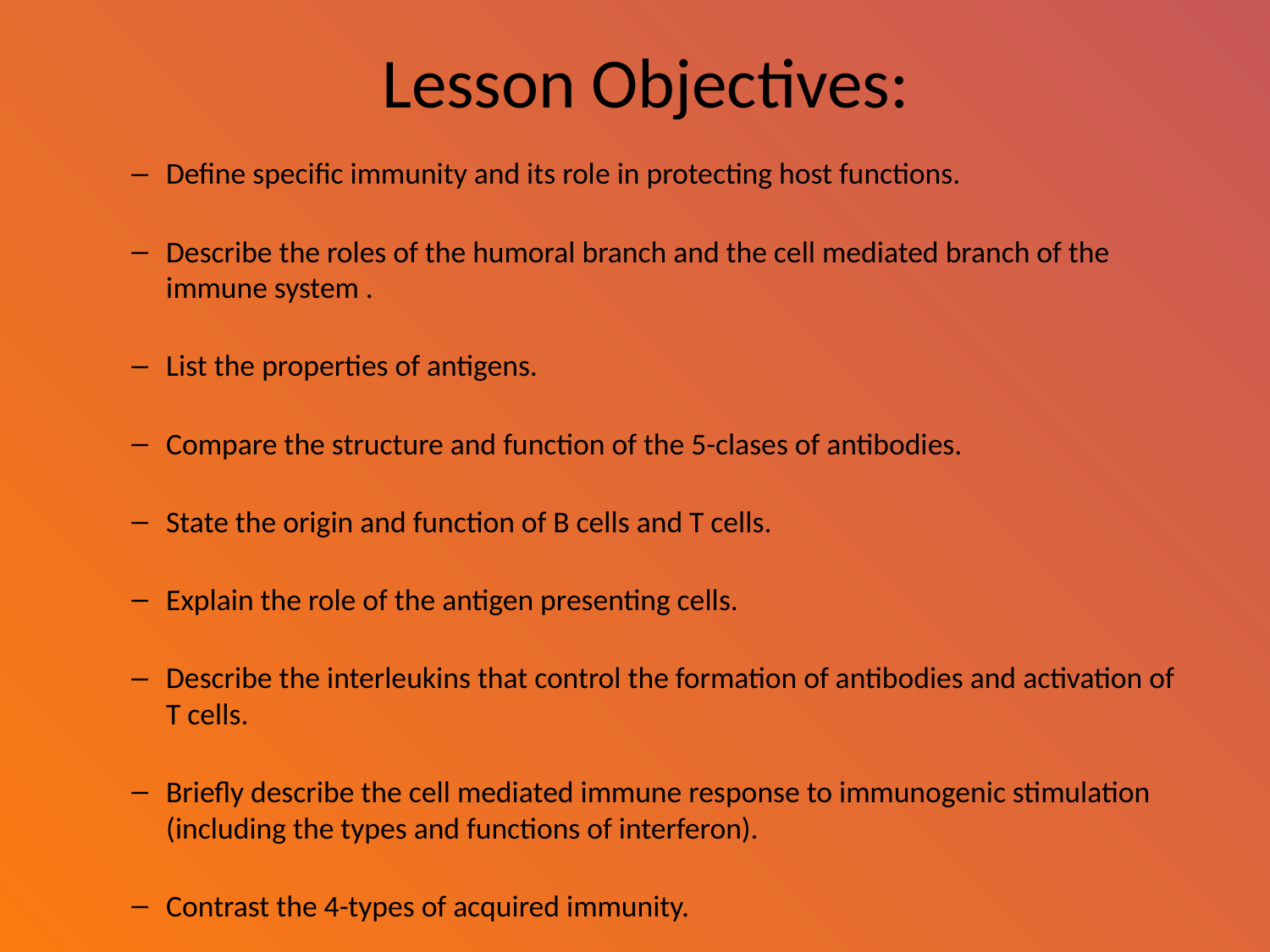

# Lesson Objectives:
Define specific immunity and its role in protecting host functions.
Describe the roles of the humoral branch and the cell mediated branch of the immune system .
List the properties of antigens.
Compare the structure and function of the 5-clases of antibodies.
State the origin and function of B cells and T cells.
Explain the role of the antigen presenting cells.
Describe the interleukins that control the formation of antibodies and activation of T cells.
Briefly describe the cell mediated immune response to immunogenic stimulation (including the types and functions of interferon).
Contrast the 4-types of acquired immunity.